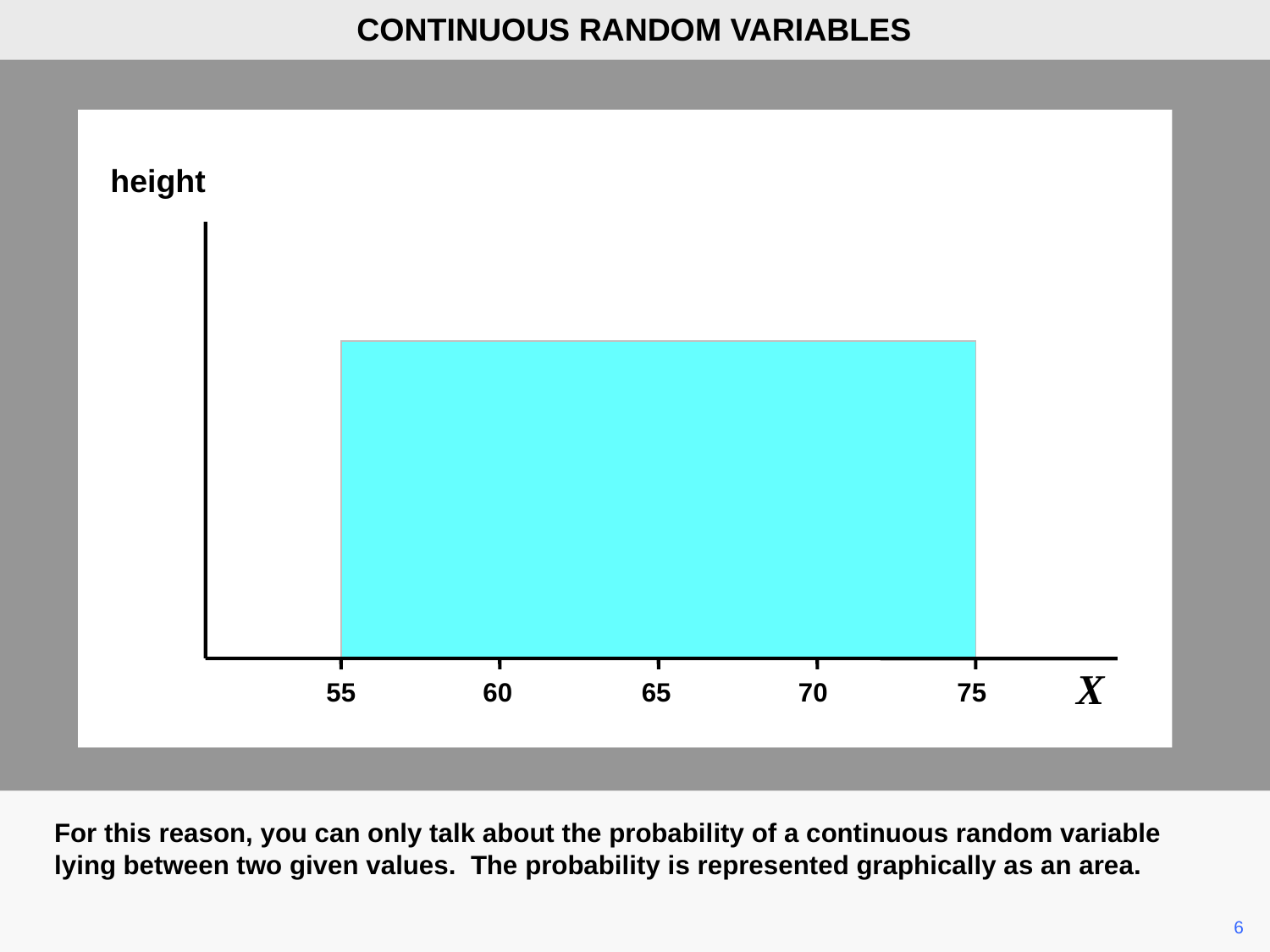

CONTINUOUS RANDOM VARIABLES

height

X

55
65
60
70
75

For this reason, you can only talk about the probability of a continuous random variable lying between two given values.  The probability is represented graphically as an area.
	6